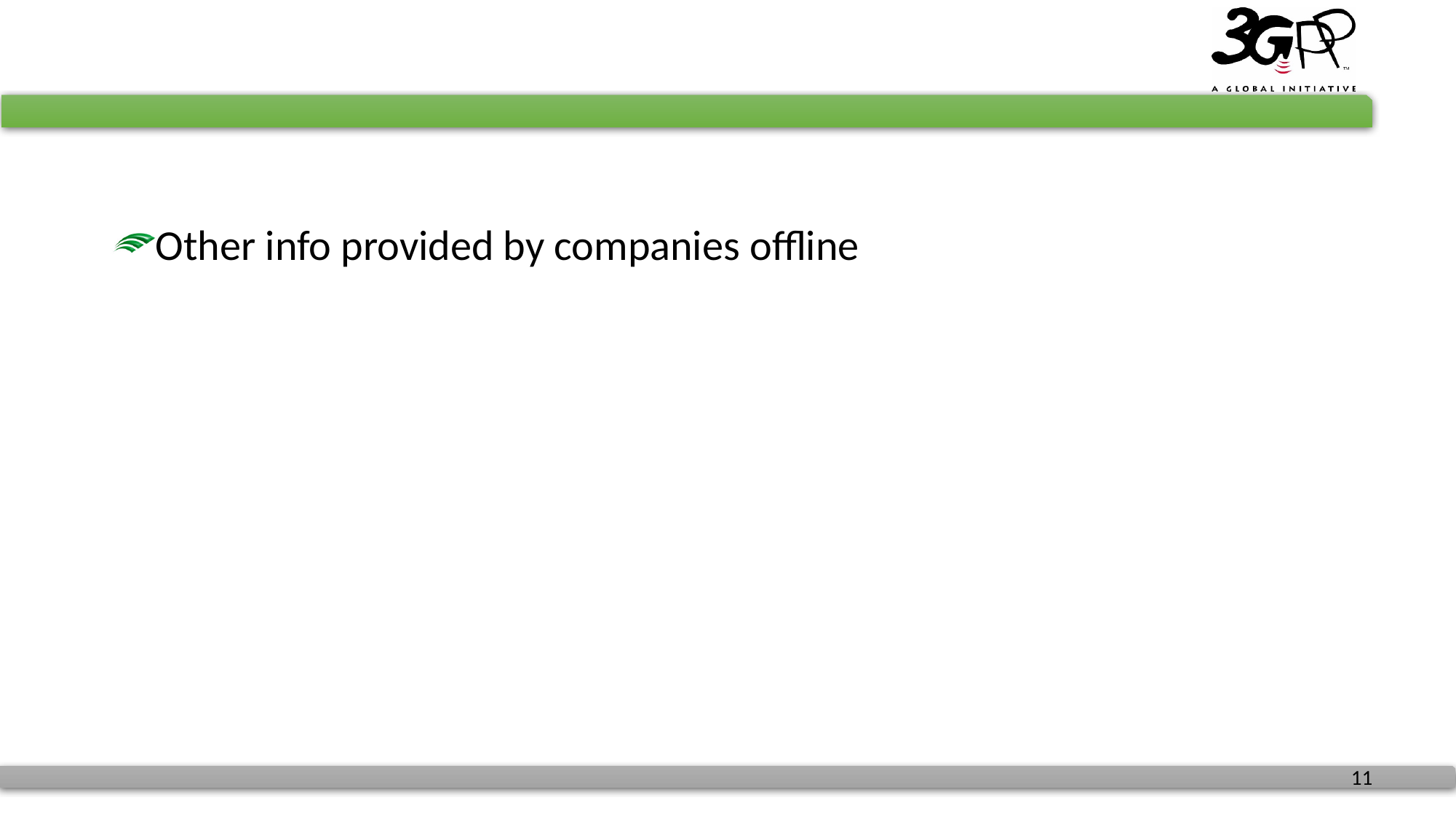

#
Other info provided by companies offline